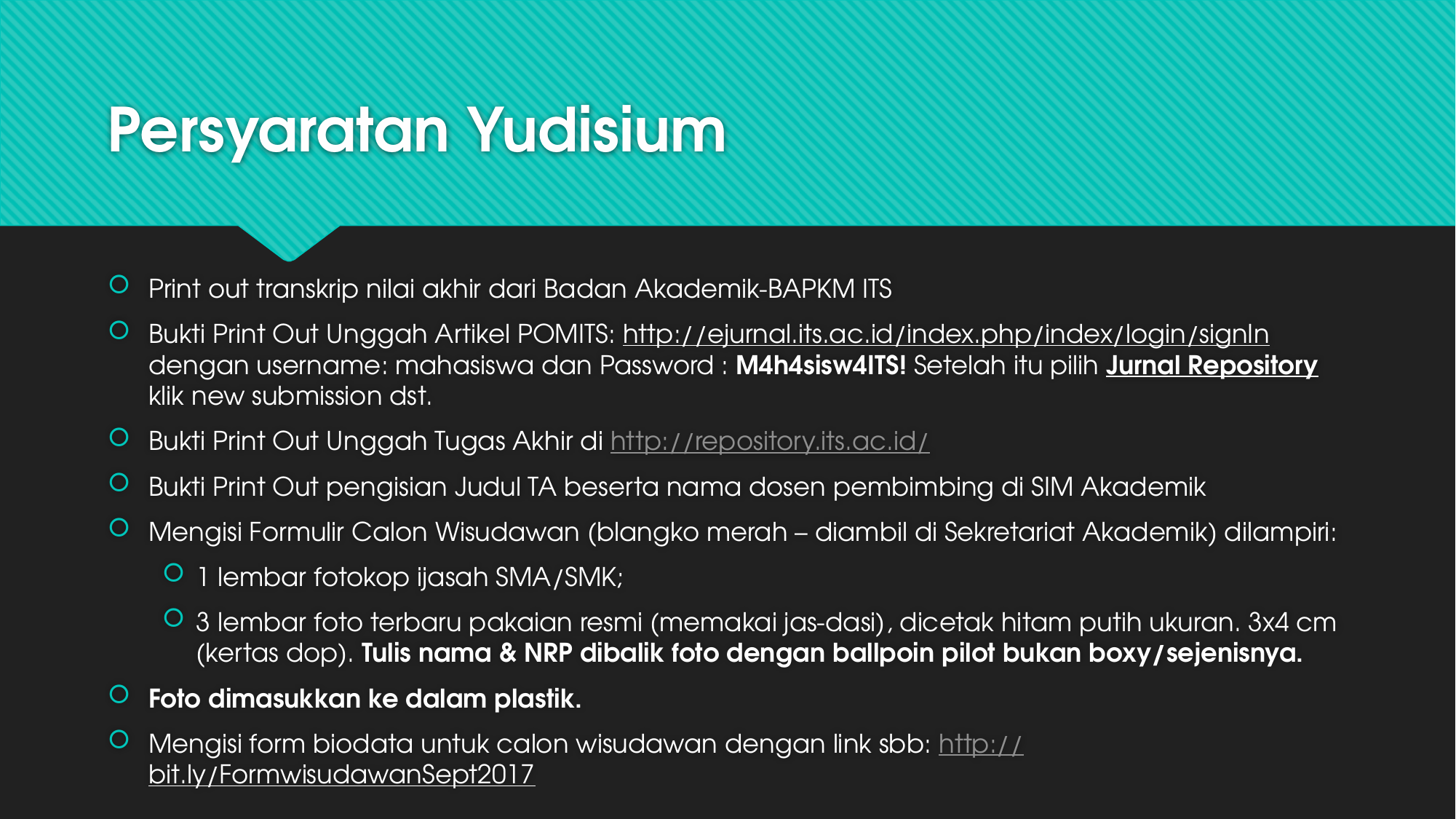

# Persyaratan Yudisium
Print out transkrip nilai akhir dari Badan Akademik-BAPKM ITS
Bukti Print Out Unggah Artikel POMITS: http://ejurnal.its.ac.id/index.php/index/login/signIn dengan username: mahasiswa dan Password : M4h4sisw4ITS! Setelah itu pilih Jurnal Repository klik new submission dst.
Bukti Print Out Unggah Tugas Akhir di http://repository.its.ac.id/
Bukti Print Out pengisian Judul TA beserta nama dosen pembimbing di SIM Akademik
Mengisi Formulir Calon Wisudawan (blangko merah – diambil di Sekretariat Akademik) dilampiri:
1 lembar fotokop ijasah SMA/SMK;
3 lembar foto terbaru pakaian resmi (memakai jas-dasi), dicetak hitam putih ukuran. 3x4 cm (kertas dop). Tulis nama & NRP dibalik foto dengan ballpoin pilot bukan boxy/sejenisnya.
Foto dimasukkan ke dalam plastik.
Mengisi form biodata untuk calon wisudawan dengan link sbb: http://bit.ly/FormwisudawanSept2017